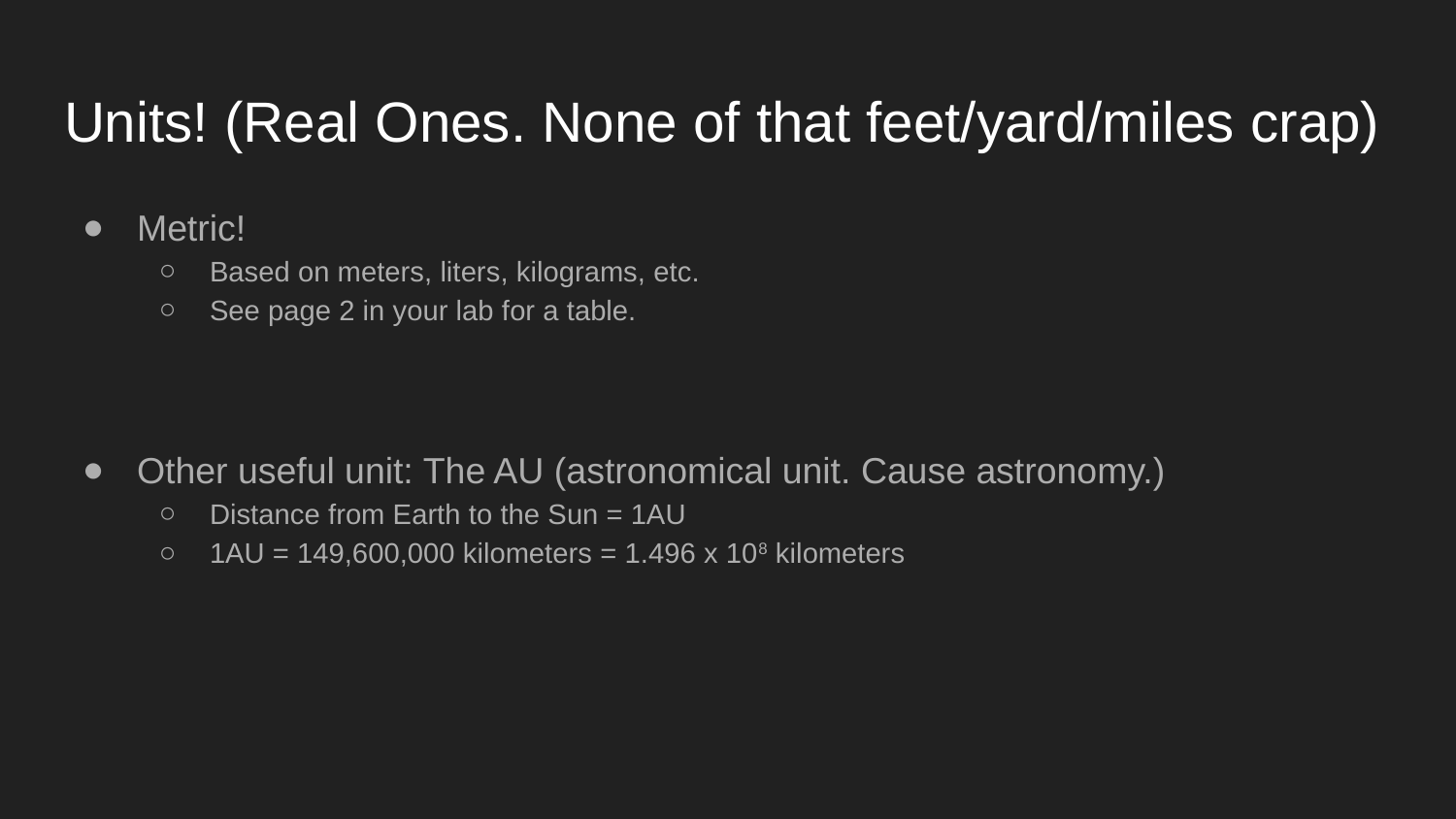

# Units! (Real Ones. None of that feet/yard/miles crap)
Metric!
Based on meters, liters, kilograms, etc.
See page 2 in your lab for a table.

Other useful unit: The AU (astronomical unit. Cause astronomy.)
Distance from Earth to the Sun = 1AU
1AU = 149,600,000 kilometers = 1.496 x 108 kilometers